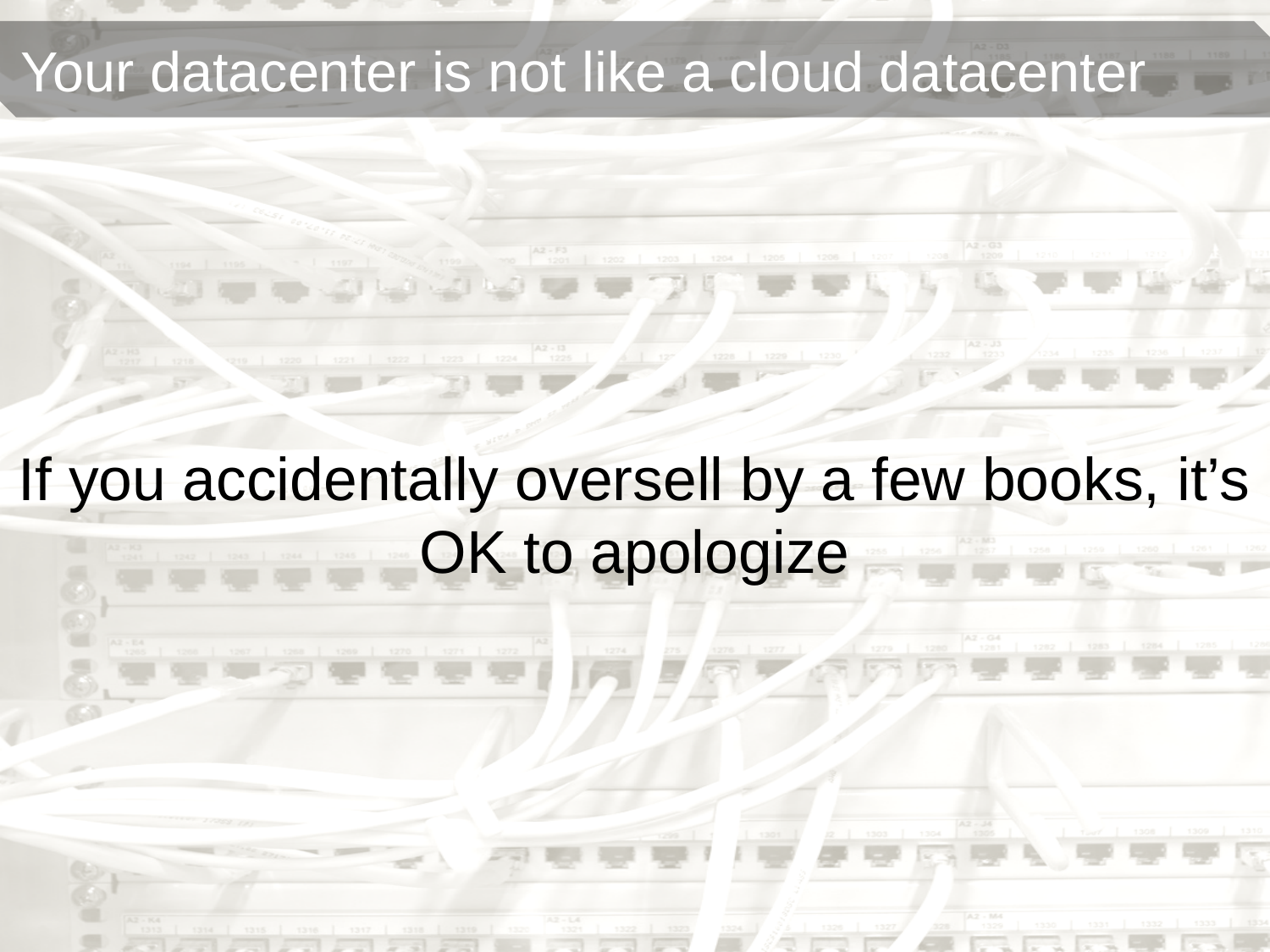

If you accidentally oversell by a few books, it’s OK to apologize